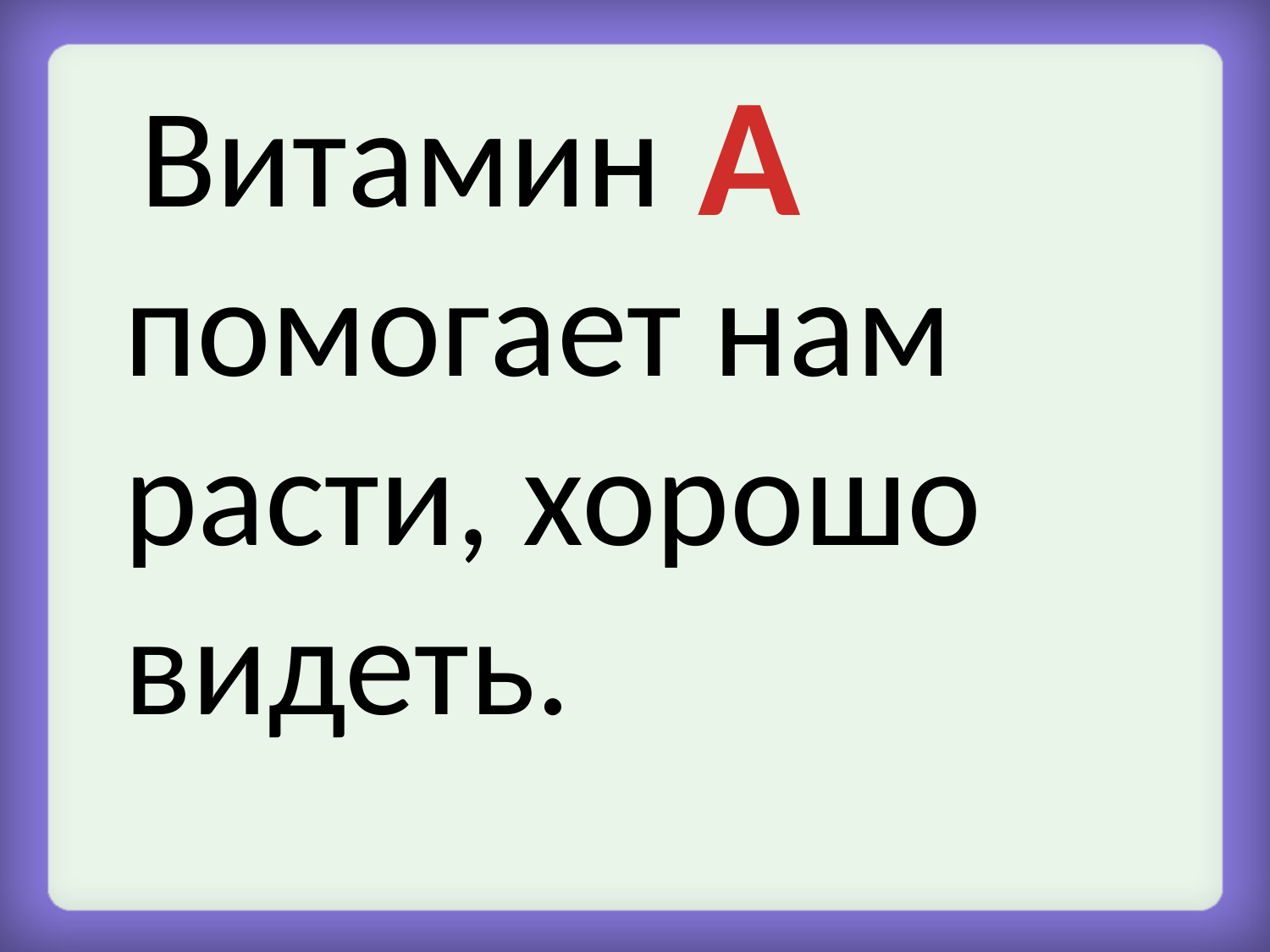

А
  Витамин         помогает нам расти, хорошо видеть.